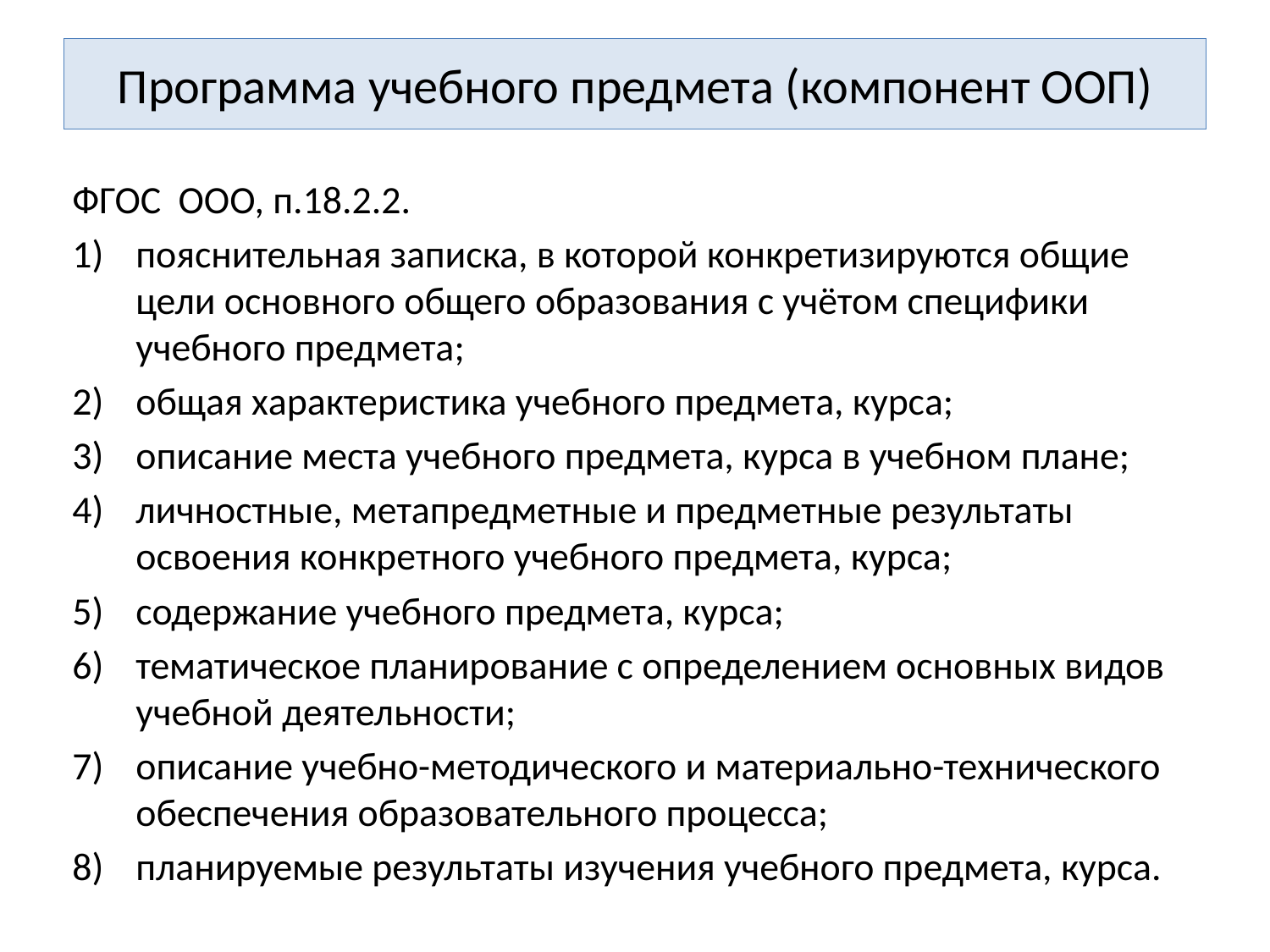

# Программа учебного предмета (компонент ООП)
ФГОС  ООО, п.18.2.2.
пояснительная записка, в которой конкретизируются общие цели основного общего образования с учётом специфики учебного предмета;
общая характеристика учебного предмета, курса;
описание места учебного предмета, курса в учебном плане;
личностные, метапредметные и предметные результаты освоения конкретного учебного предмета, курса;
содержание учебного предмета, курса;
тематическое планирование с определением основных видов учебной деятельности;
описание учебно-методического и материально-технического обеспечения образовательного процесса;
планируемые результаты изучения учебного предмета, курса.